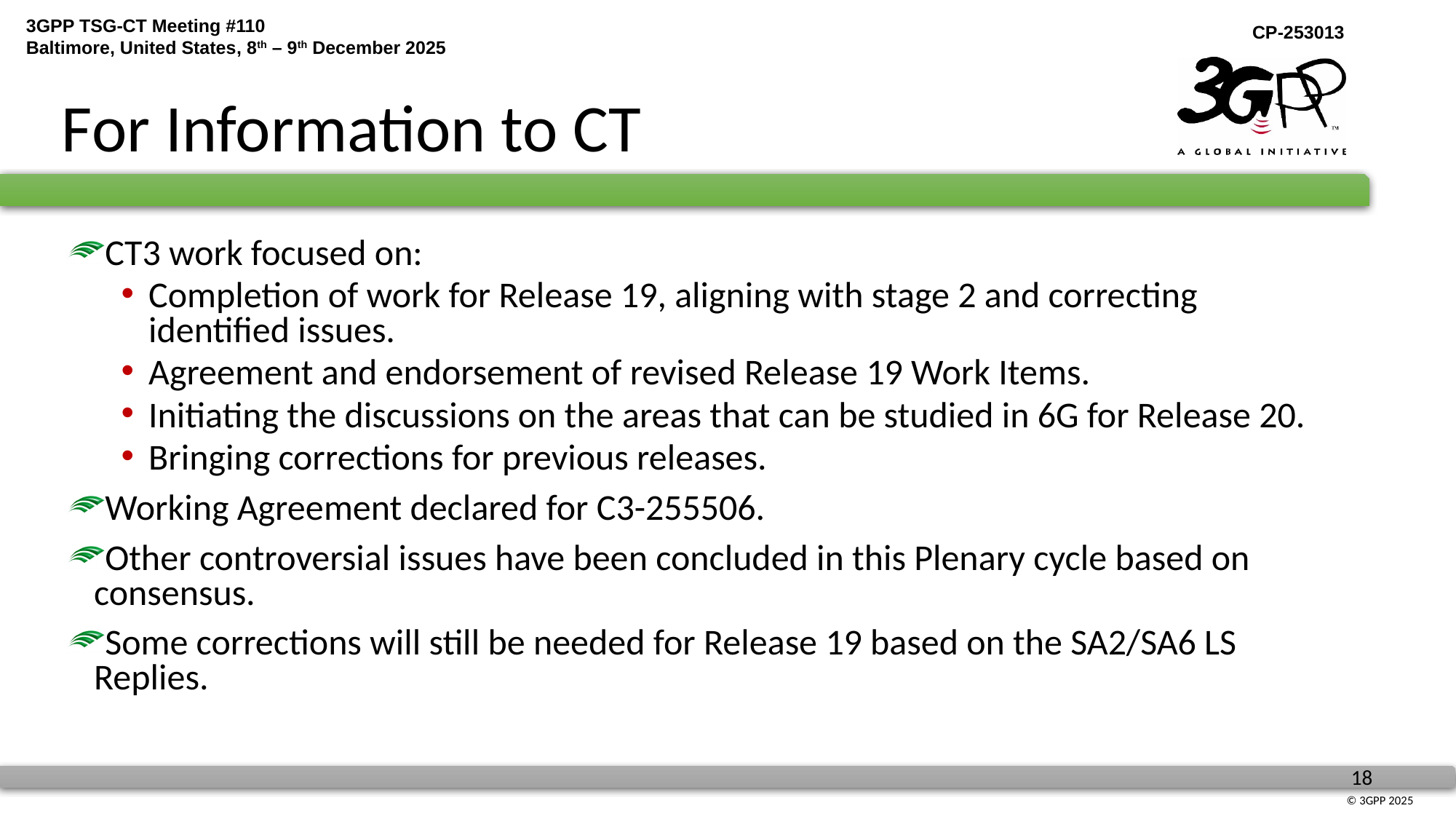

# For Information to CT
CT3 work focused on:
Completion of work for Release 19, aligning with stage 2 and correcting identified issues.
Agreement and endorsement of revised Release 19 Work Items.
Initiating the discussions on the areas that can be studied in 6G for Release 20.
Bringing corrections for previous releases.
Working Agreement declared for C3-255506.
Other controversial issues have been concluded in this Plenary cycle based on consensus.
Some corrections will still be needed for Release 19 based on the SA2/SA6 LS Replies.